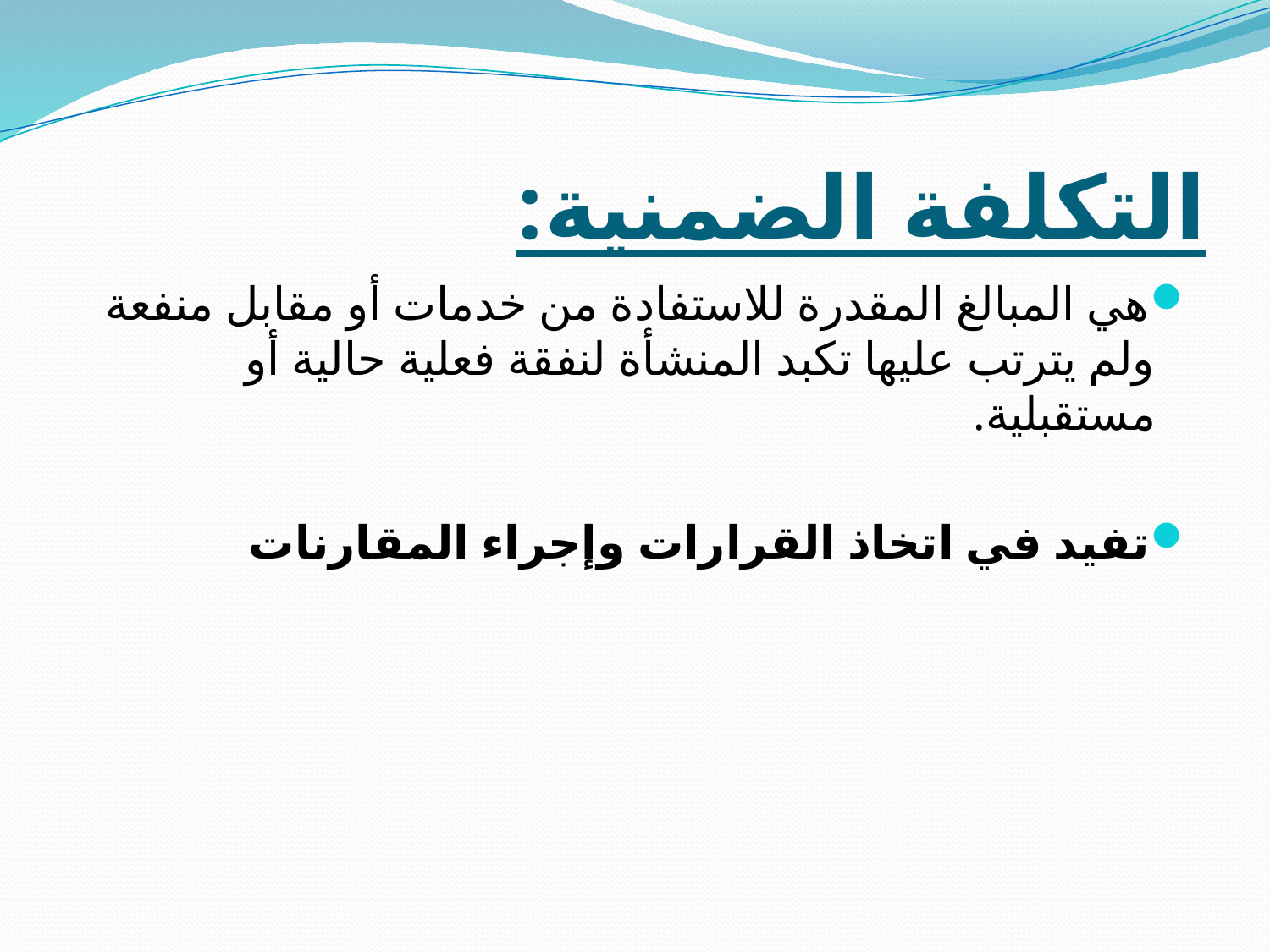

# التكلفة الضمنية:
هي المبالغ المقدرة للاستفادة من خدمات أو مقابل منفعة ولم يترتب عليها تكبد المنشأة لنفقة فعلية حالية أو مستقبلية.

تفيد في اتخاذ القرارات وإجراء المقارنات